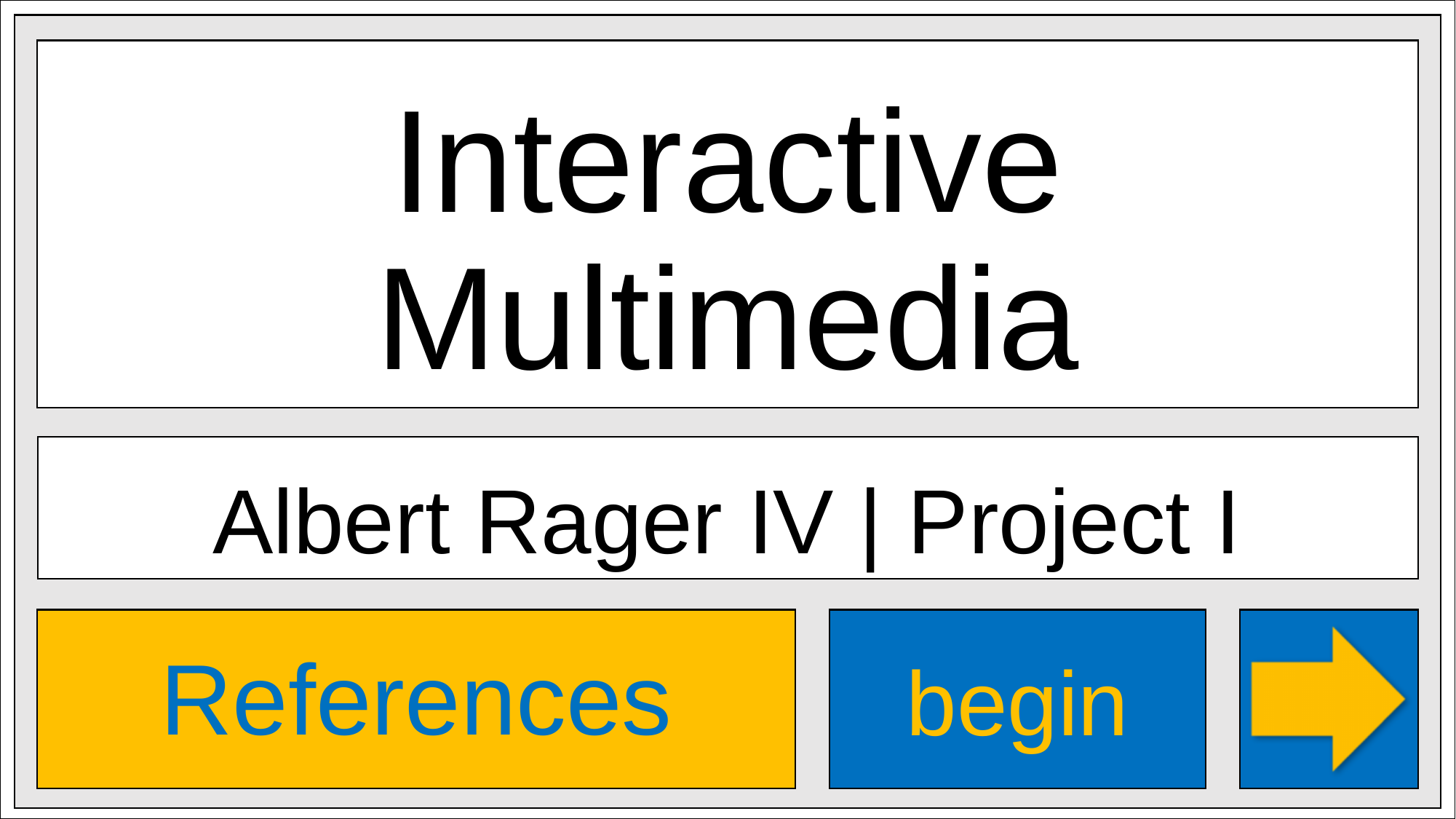

Interactive Multimedia
# Albert Rager IV | Project I

References
begin